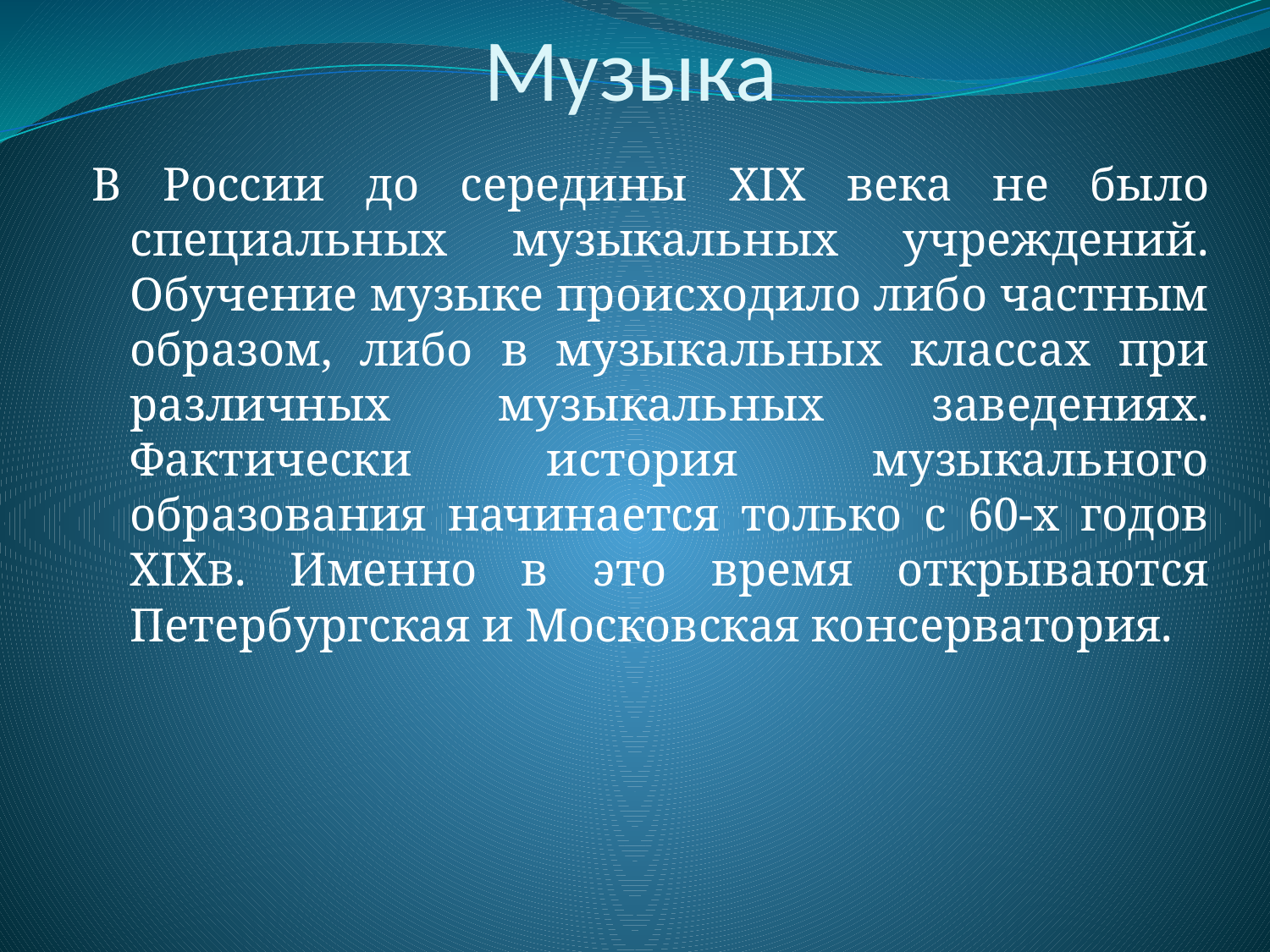

# Музыка
В России до середины XIX века не было специальных музыкальных учреждений. Обучение музыке происходило либо частным образом, либо в музыкальных классах при различных музыкальных заведениях. Фактически история музыкального образования начинается только с 60-х годов XIXв. Именно в это время открываются Петербургская и Московская консерватория.